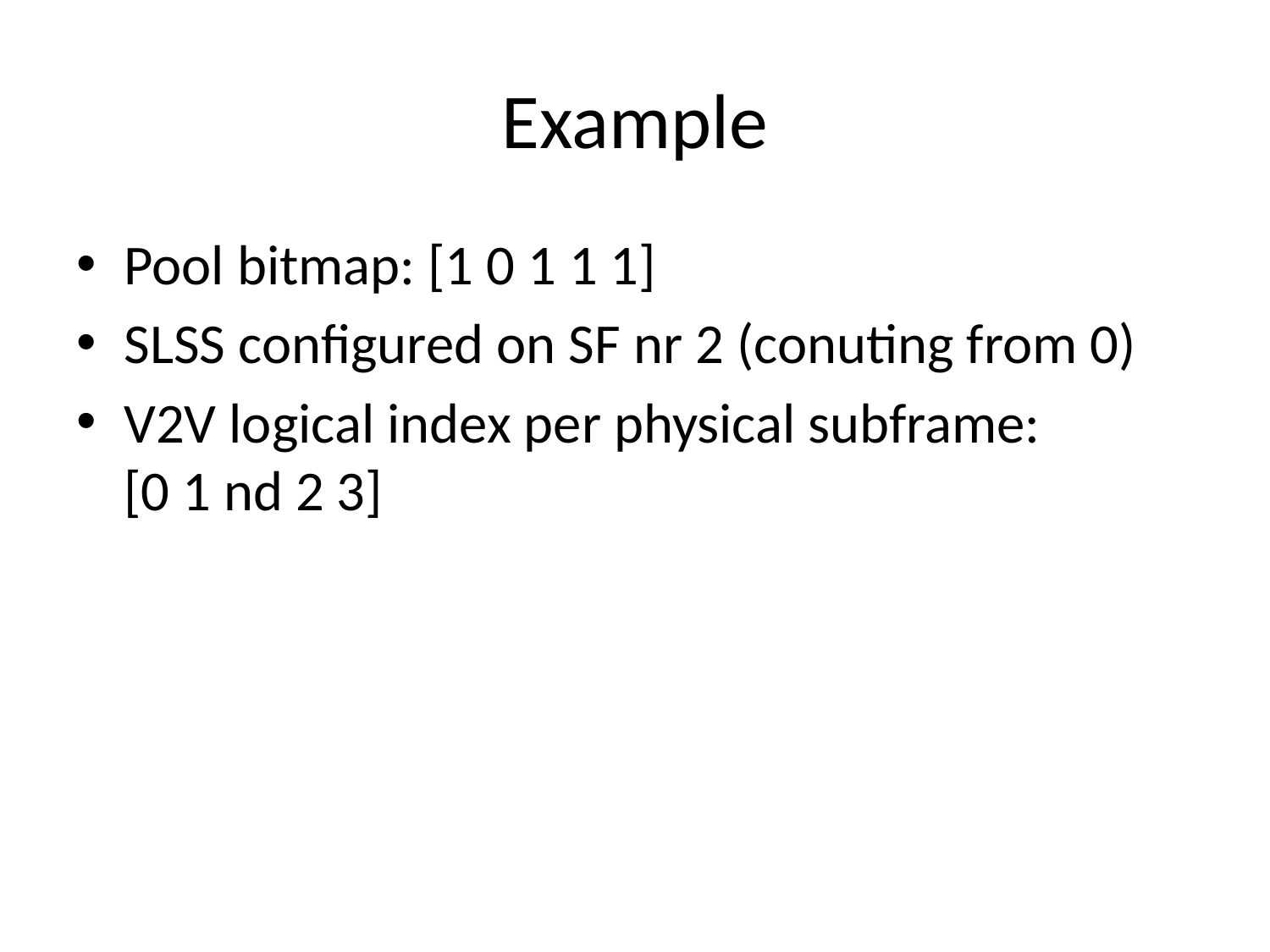

# Example
Pool bitmap: [1 0 1 1 1]
SLSS configured on SF nr 2 (conuting from 0)
V2V logical index per physical subframe:
[0 1 nd 2 3]